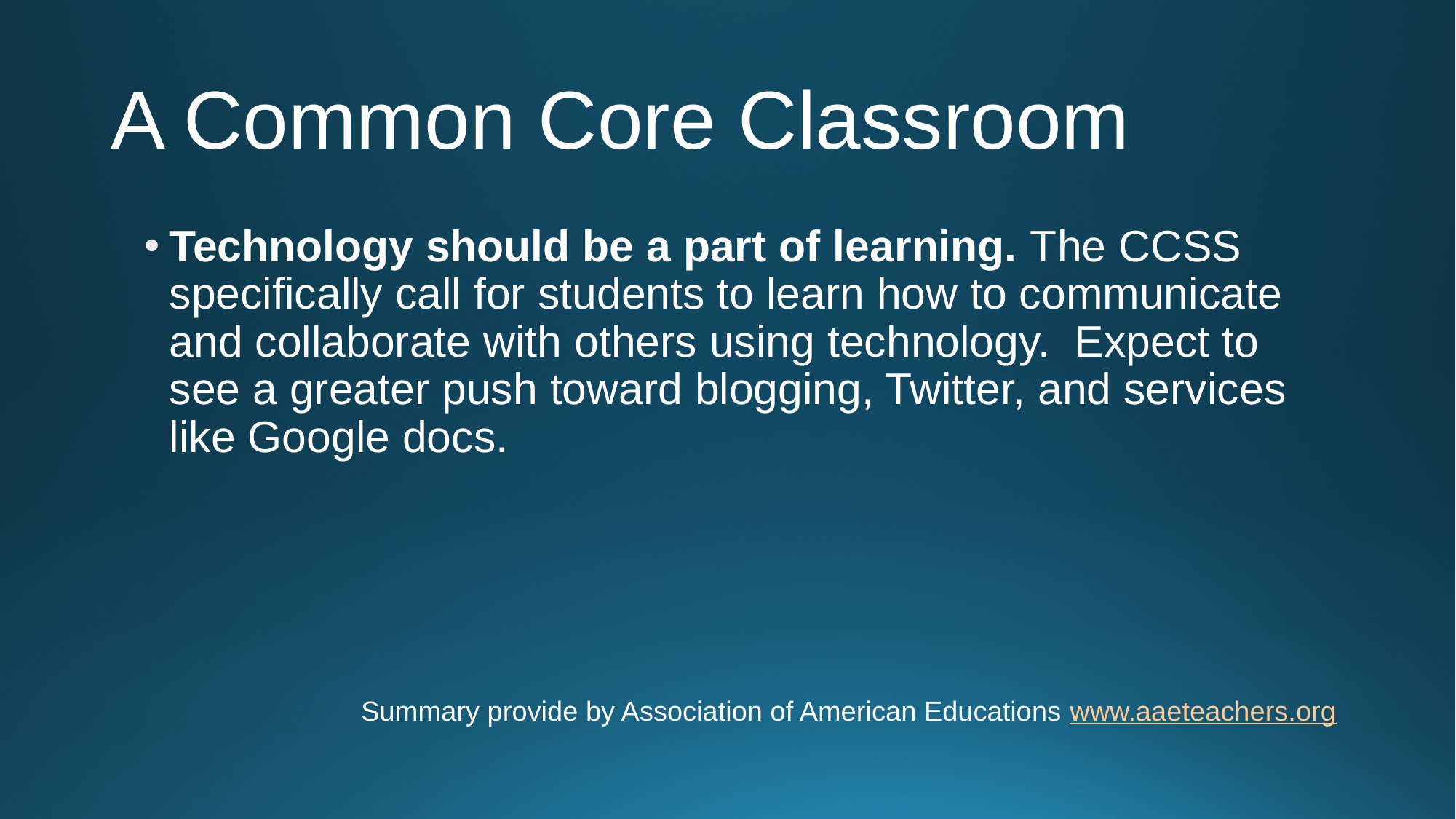

# A Common Core Classroom
Technology should be a part of learning. The CCSS specifically call for students to learn how to communicate and collaborate with others using technology.  Expect to see a greater push toward blogging, Twitter, and services like Google docs.

Summary provide by Association of American Educations www.aaeteachers.org